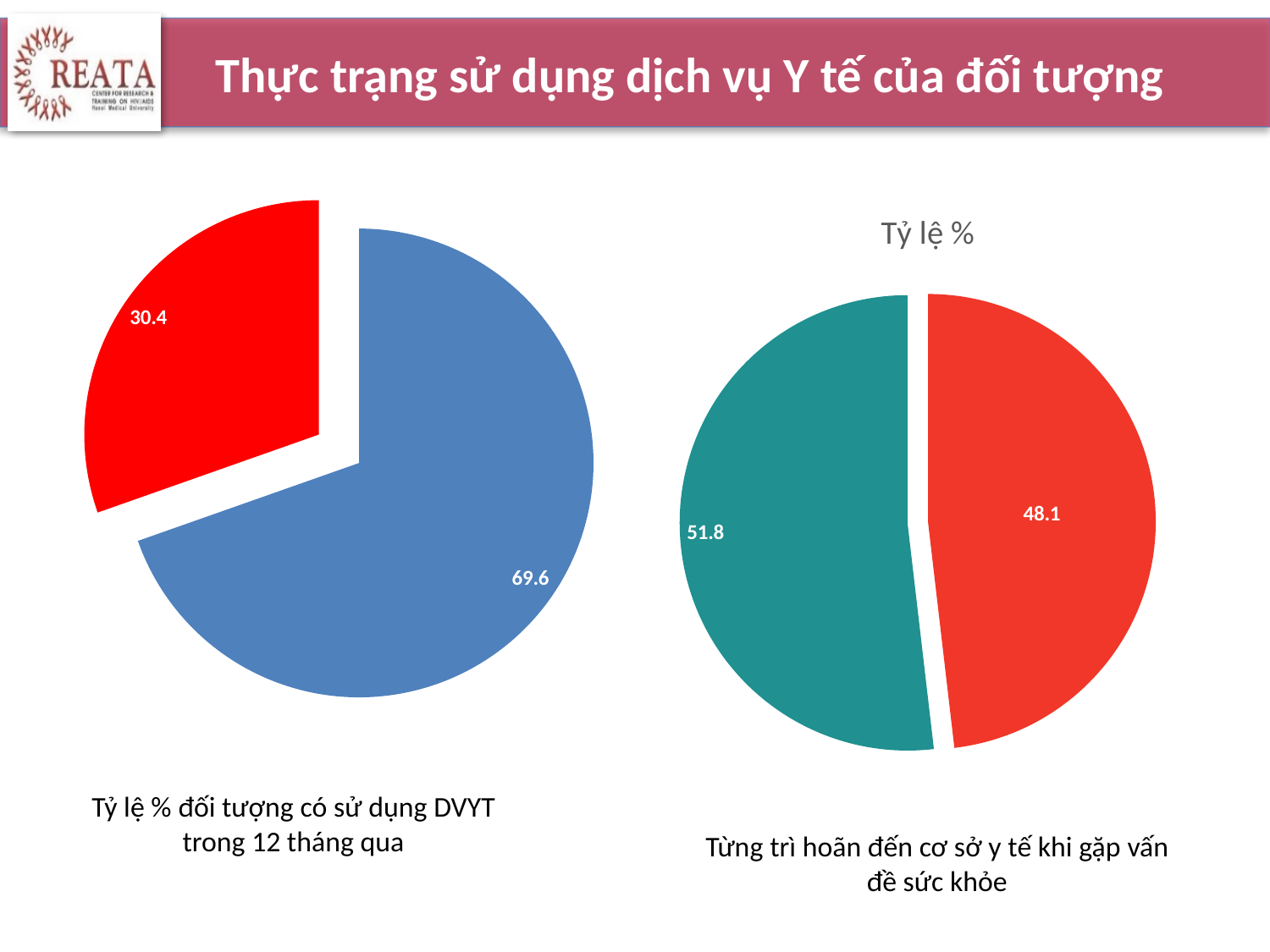

# Thực trạng sử dụng dịch vụ Y tế của đối tượng

### Chart

| Category | Tỷ lệ 5 |
|---|---|
| Có sử dụng | 69.6 |
| Không sử dụng | 30.4 |

### Chart: Tỷ lệ %

| Category | Tỷ lệ % |
|---|---|
| Từng trì hoán đến cơ sở Y tế | 48.1 |
| Chưa từng | 51.8 |
Tỷ lệ % đối tượng có sử dụng DVYT trong 12 tháng qua
Từng trì hoãn đến cơ sở y tế khi gặp vấn đề sức khỏe